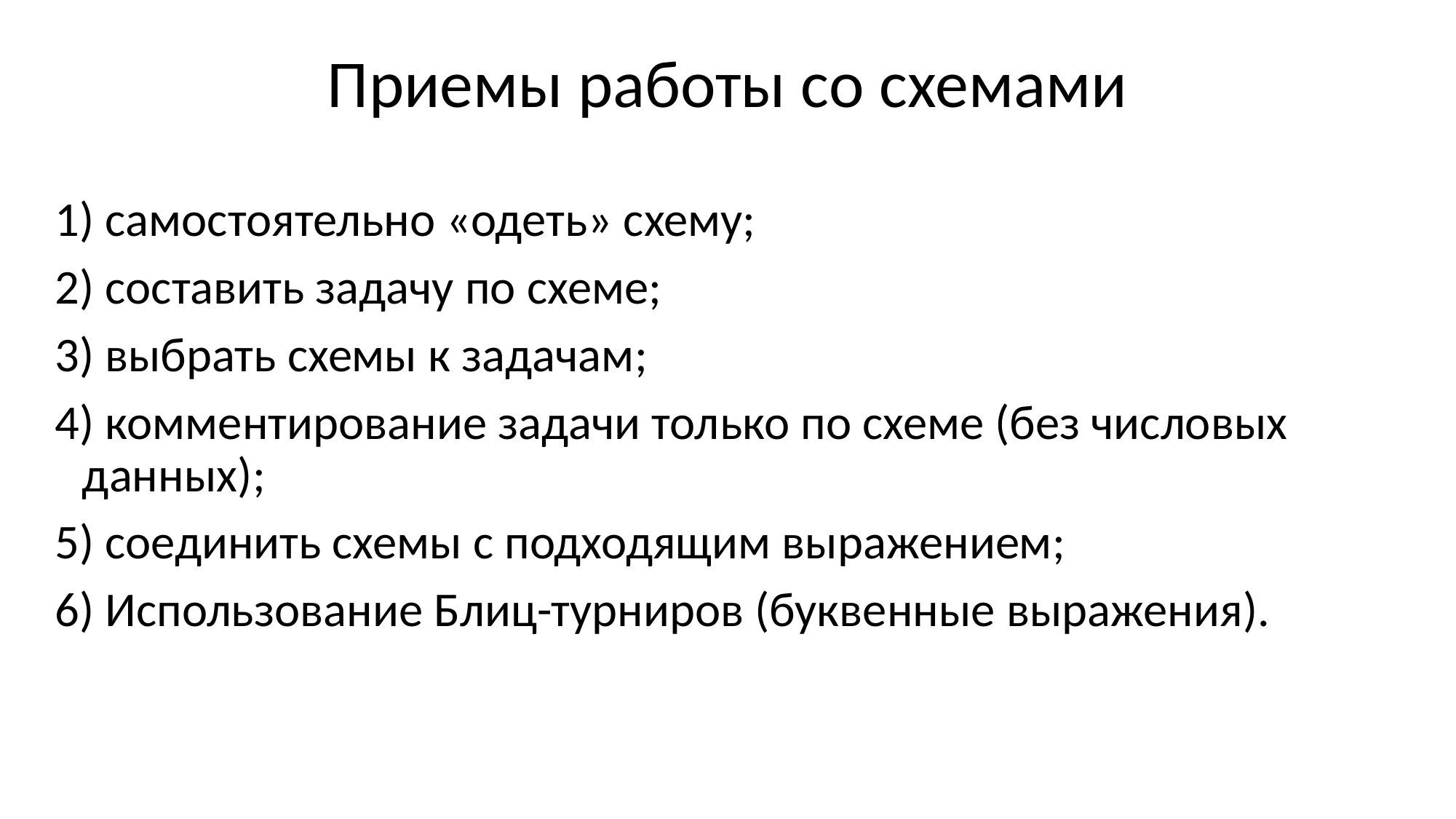

# Приемы работы со схемами
1) самостоятельно «одеть» схему;
2) составить задачу по схеме;
3) выбрать схемы к задачам;
4) комментирование задачи только по схеме (без числовых данных);
5) соединить схемы с подходящим выражением;
6) Использование Блиц-турниров (буквенные выражения).